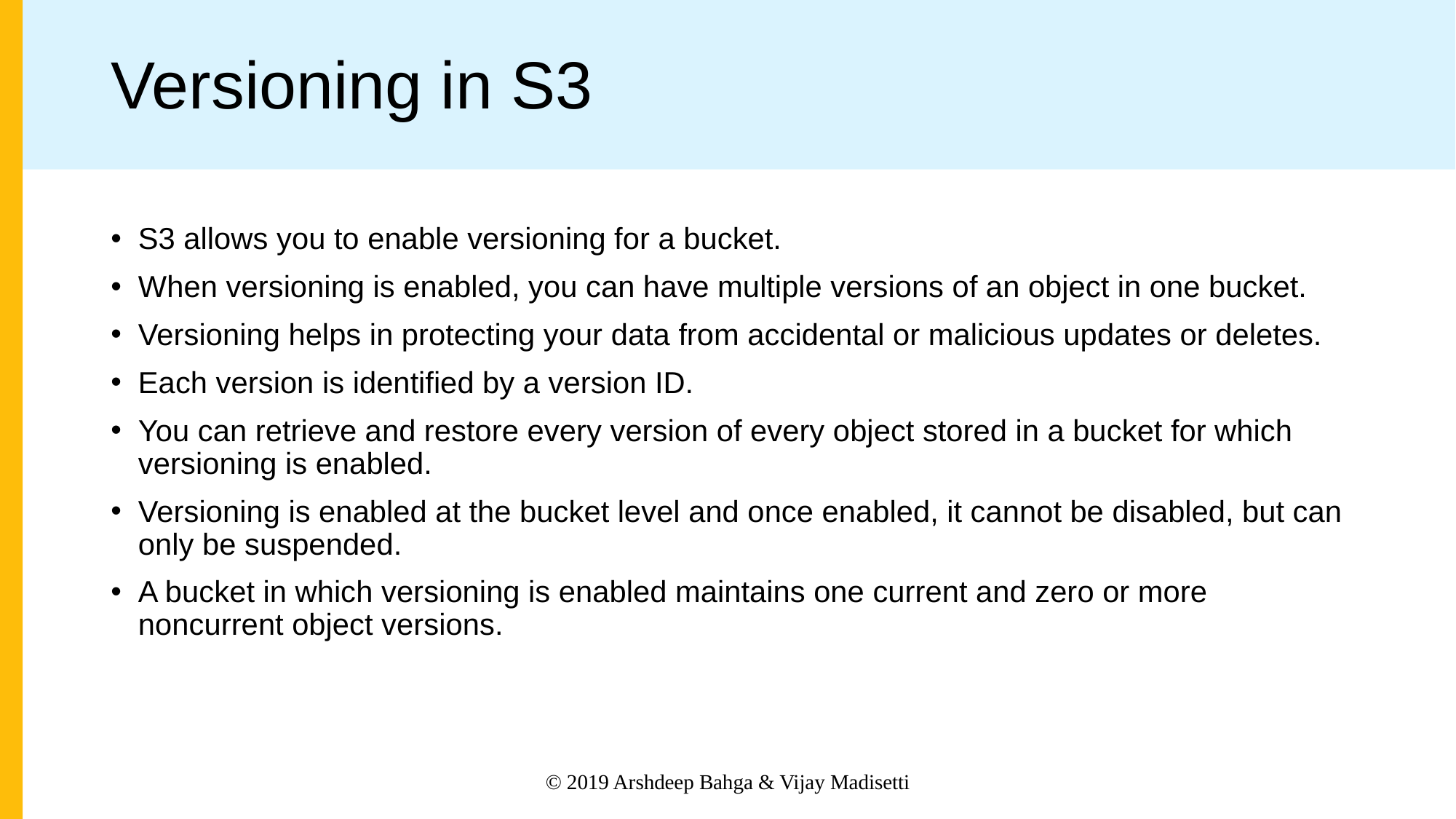

# Versioning in S3
S3 allows you to enable versioning for a bucket.
When versioning is enabled, you can have multiple versions of an object in one bucket.
Versioning helps in protecting your data from accidental or malicious updates or deletes.
Each version is identified by a version ID.
You can retrieve and restore every version of every object stored in a bucket for which versioning is enabled.
Versioning is enabled at the bucket level and once enabled, it cannot be disabled, but can only be suspended.
A bucket in which versioning is enabled maintains one current and zero or more noncurrent object versions.
© 2019 Arshdeep Bahga & Vijay Madisetti